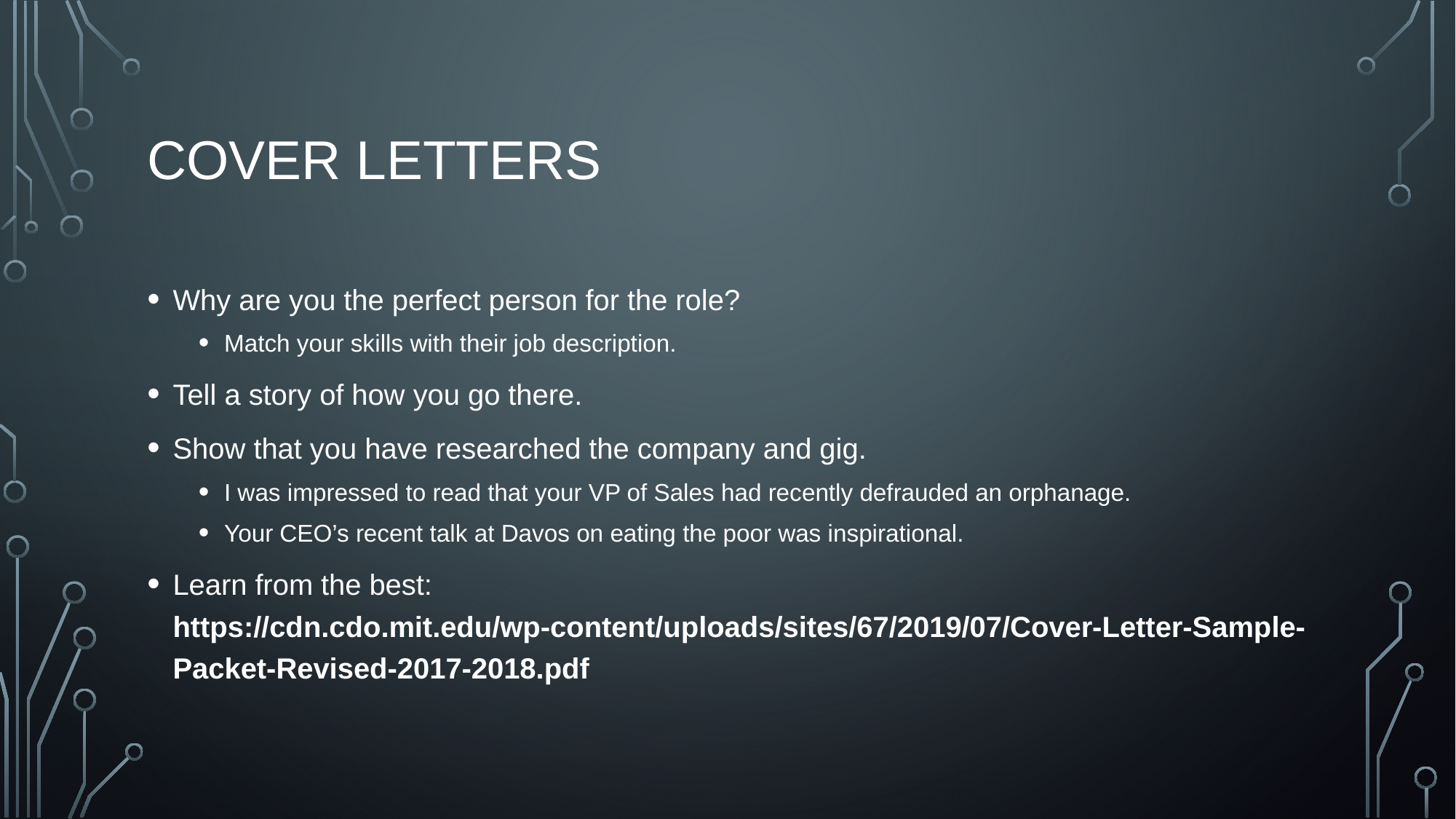

# Cover letters
Why are you the perfect person for the role?
Match your skills with their job description.
Tell a story of how you go there.
Show that you have researched the company and gig.
I was impressed to read that your VP of Sales had recently defrauded an orphanage.
Your CEO’s recent talk at Davos on eating the poor was inspirational.
Learn from the best: https://cdn.cdo.mit.edu/wp-content/uploads/sites/67/2019/07/Cover-Letter-Sample-Packet-Revised-2017-2018.pdf